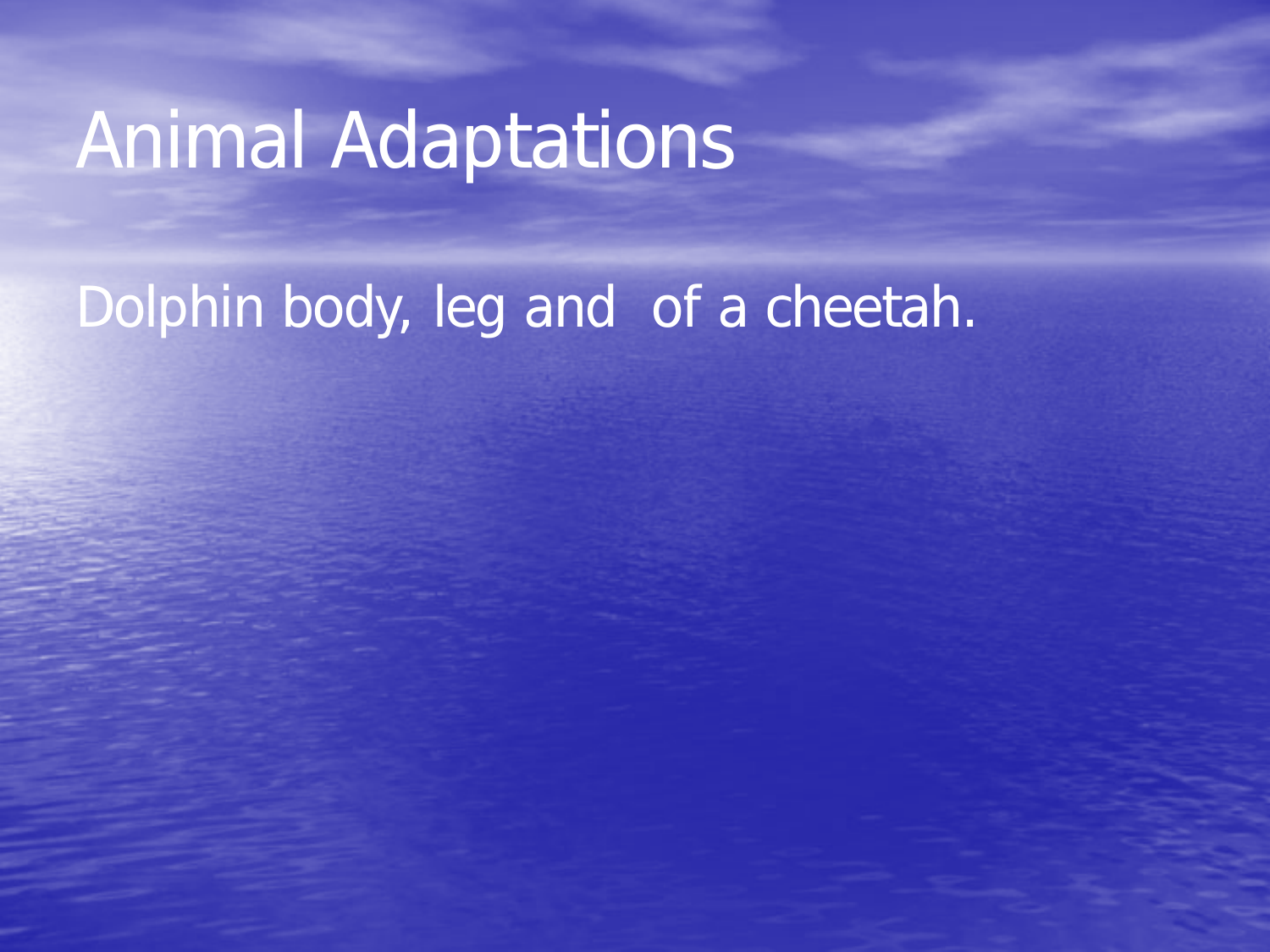

Animal Adaptations
Dolphin body, leg and  of a cheetah.